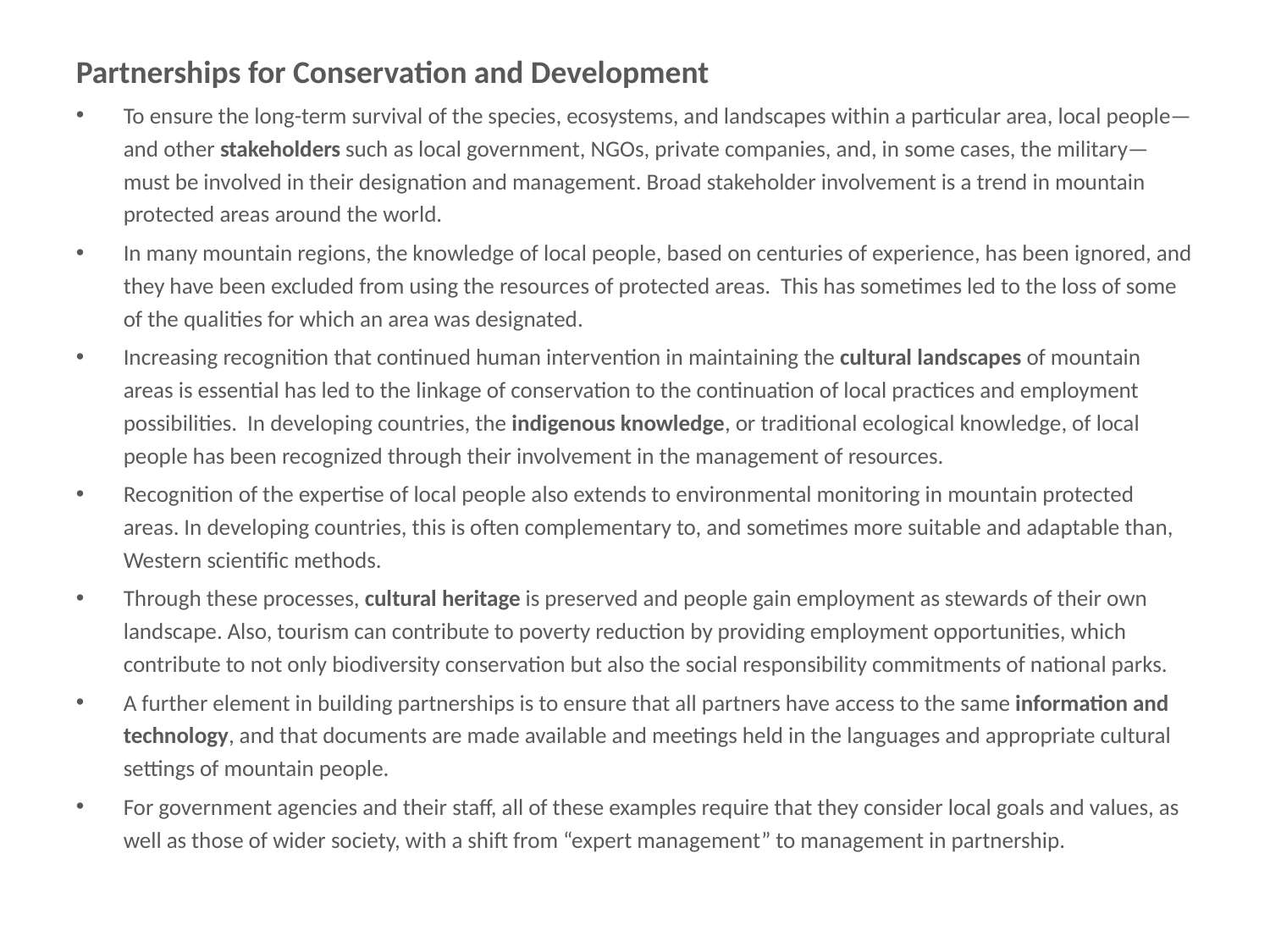

# Partnerships for Conservation and Development
Partnerships for Conservation and Development
To ensure the long-term survival of the species, ecosystems, and landscapes within a particular area, local people—and other stakeholders such as local government, NGOs, private companies, and, in some cases, the military—must be involved in their designation and management. Broad stakeholder involvement is a trend in mountain protected areas around the world.
In many mountain regions, the knowledge of local people, based on centuries of experience, has been ignored, and they have been excluded from using the resources of protected areas.  This has sometimes led to the loss of some of the qualities for which an area was designated.
Increasing recognition that continued human intervention in maintaining the cultural landscapes of mountain areas is essential has led to the linkage of conservation to the continuation of local practices and employment possibilities.  In developing countries, the indigenous knowledge, or traditional ecological knowledge, of local people has been recognized through their involvement in the management of resources.
Recognition of the expertise of local people also extends to environmental monitoring in mountain protected areas. In developing countries, this is often complementary to, and sometimes more suitable and adaptable than, Western scientific methods.
Through these processes, cultural heritage is preserved and people gain employment as stewards of their own landscape. Also, tourism can contribute to poverty reduction by providing employment opportunities, which contribute to not only biodiversity conservation but also the social responsibility commitments of national parks.
A further element in building partnerships is to ensure that all partners have access to the same information and technology, and that documents are made available and meetings held in the languages and appropriate cultural settings of mountain people.
For government agencies and their staff, all of these examples require that they consider local goals and values, as well as those of wider society, with a shift from “expert management” to management in partnership.